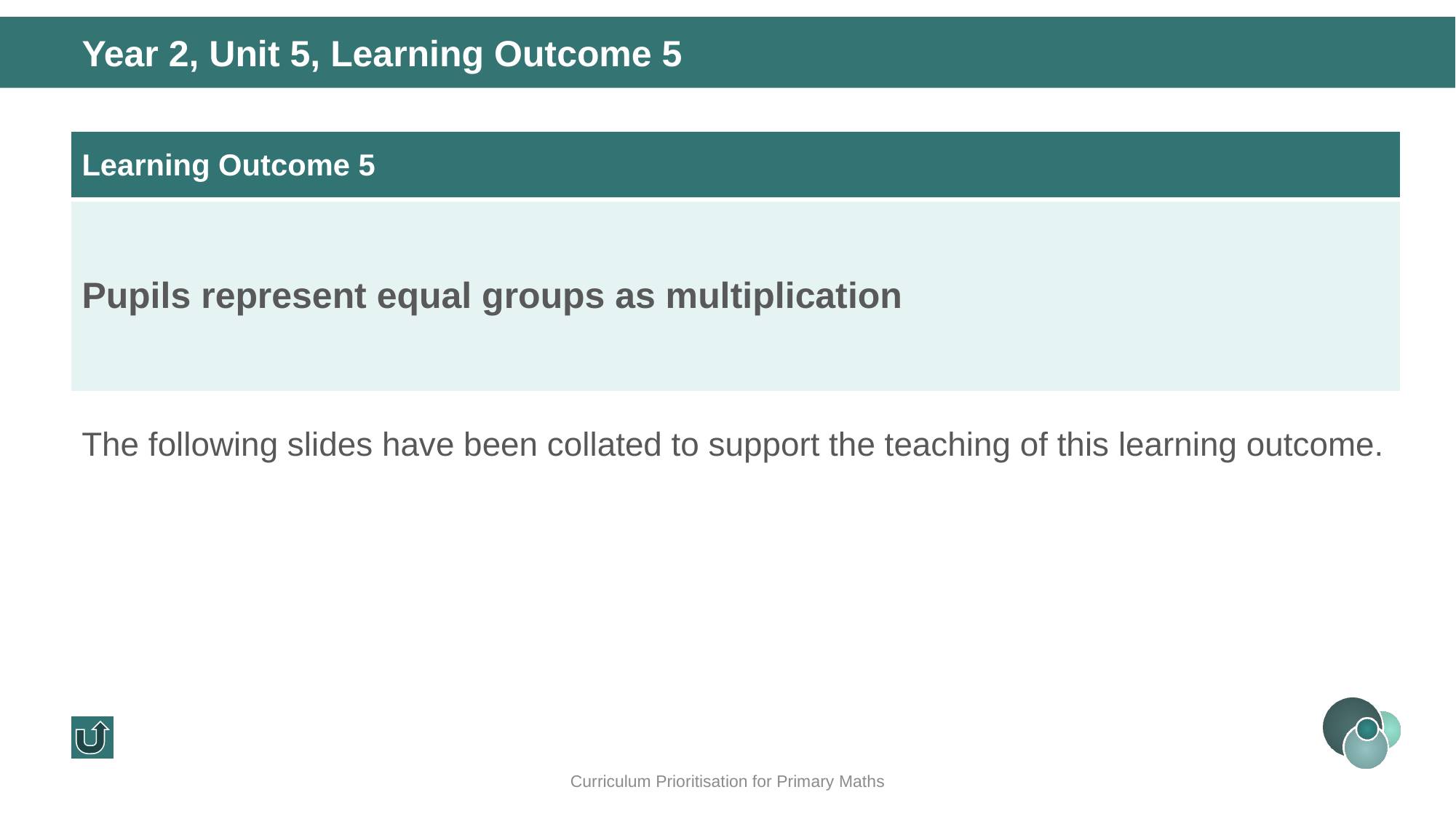

Year 2, Unit 5, Learning Outcome 5
| Learning Outcome 5 |
| --- |
| Pupils represent equal groups as multiplication |
The following slides have been collated to support the teaching of this learning outcome.

Curriculum Prioritisation for Primary Maths